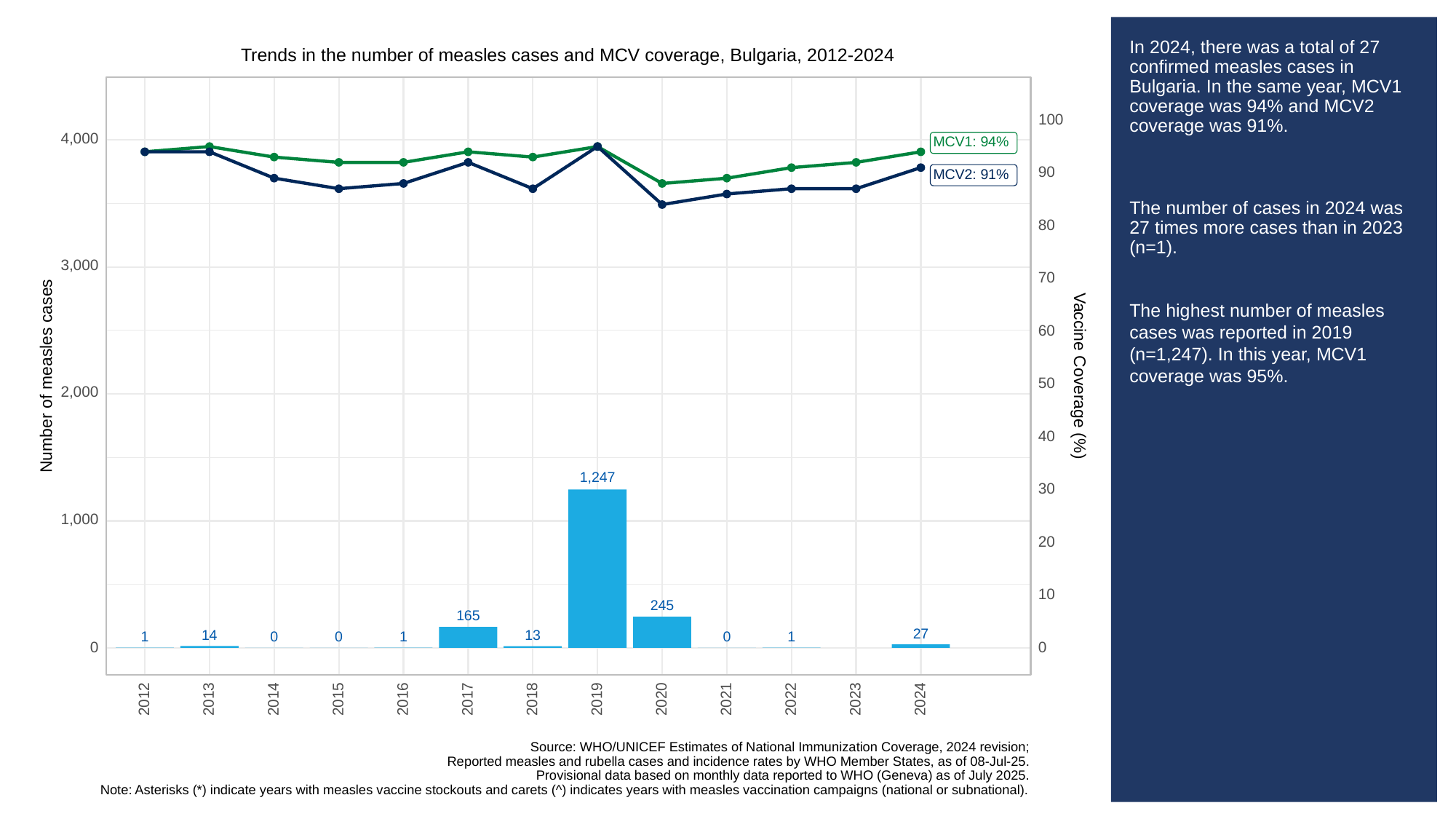

# In 2024, there was a total of 27 confirmed measles cases in Bulgaria. In the same year, MCV1 coverage was 94% and MCV2 coverage was 91%.

The number of cases in 2024 was 27 times more cases than in 2023 (n=1).

The highest number of measles cases was reported in 2019 (n=1,247). In this year, MCV1 coverage was 95%.

Trends in the number of measles cases and MCV coverage, Bulgaria, 2012-2024

100

4,000
MCV1: 94%

90

MCV2: 91%

80
3,000

70
60

Vaccine Coverage (%)
Number of measles cases
50
2,000

40

1,247
30

1,000

20

10
245
165

27
13
14
0
0
0
1
1
1
0
0

2013
2023
2012
2014
2015
2016
2017
2018
2019
2020
2021
2022
2024
Source: WHO/UNICEF Estimates of National Immunization Coverage, 2024 revision;
Reported measles and rubella cases and incidence rates by WHO Member States, as of 08-Jul-25.
Provisional data based on monthly data reported to WHO (Geneva) as of July 2025.
Note: Asterisks (*) indicate years with measles vaccine stockouts and carets (^) indicates years with measles vaccination campaigns (national or subnational).